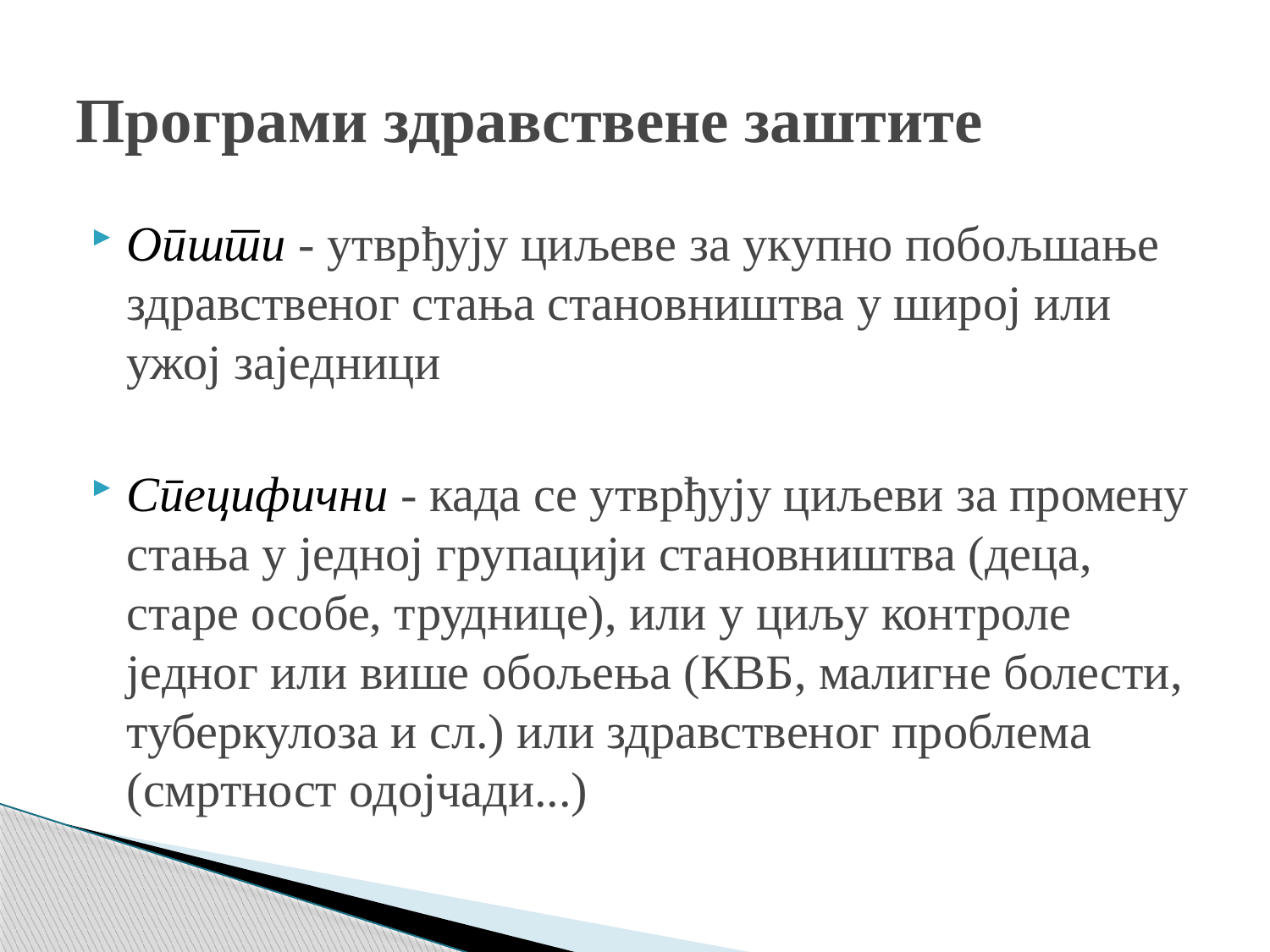

# Програми здравствене заштите
Општи - утврђују циљевe за укупно побољшање здравственог стања становништва у широј или ужој заједници

Специфични - када се утврђују циљеви за промену стања у једној групацији становништва (деца, старе особе, труднице), или у циљу контроле једног или више обољења (КВБ, малигне болести, туберкулоза и сл.) или здравственог проблема (смртност одојчади...)